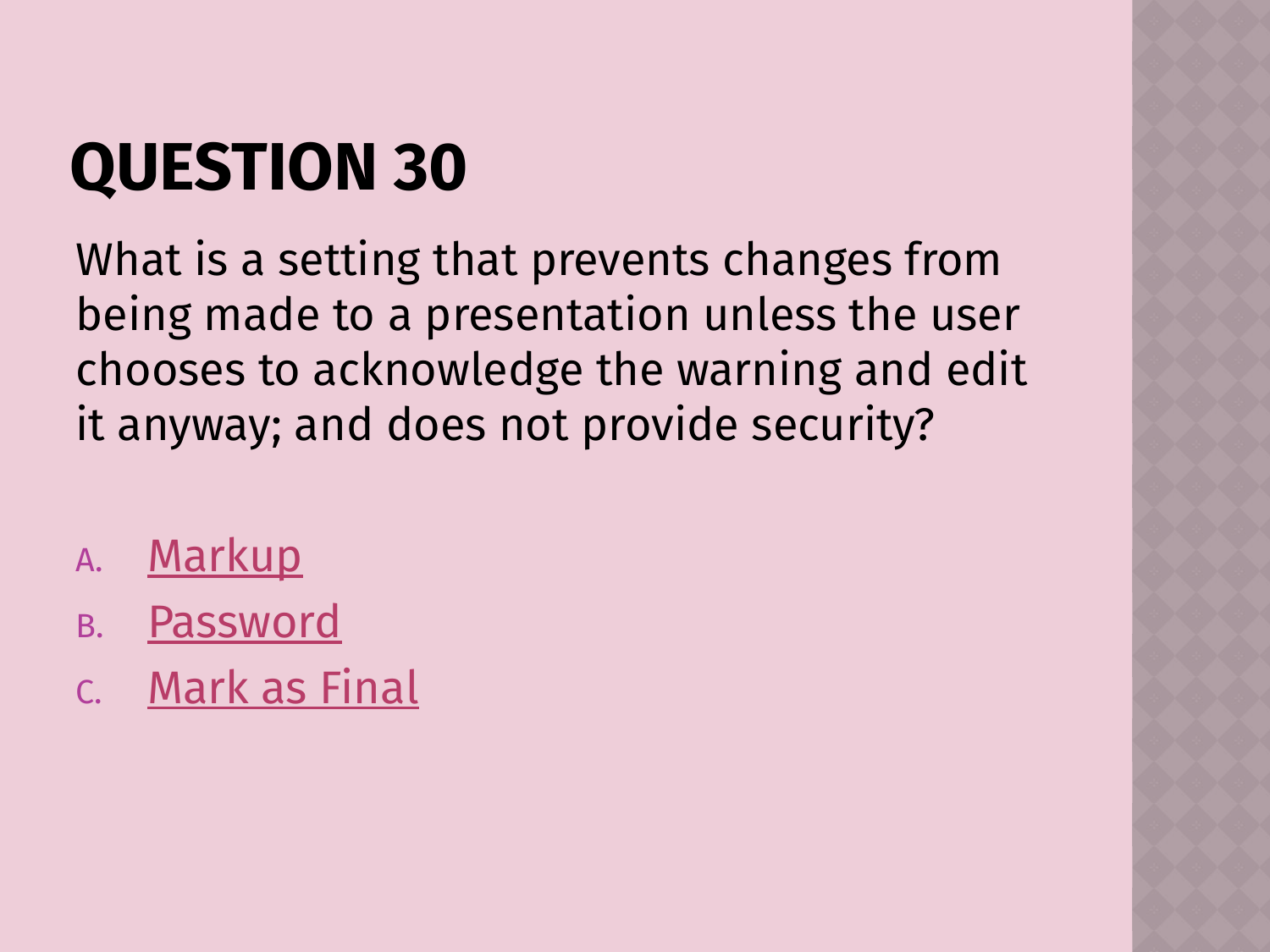

# Question 30
What is a setting that prevents changes from being made to a presentation unless the user chooses to acknowledge the warning and edit it anyway; and does not provide security?

Markup
Password
Mark as Final